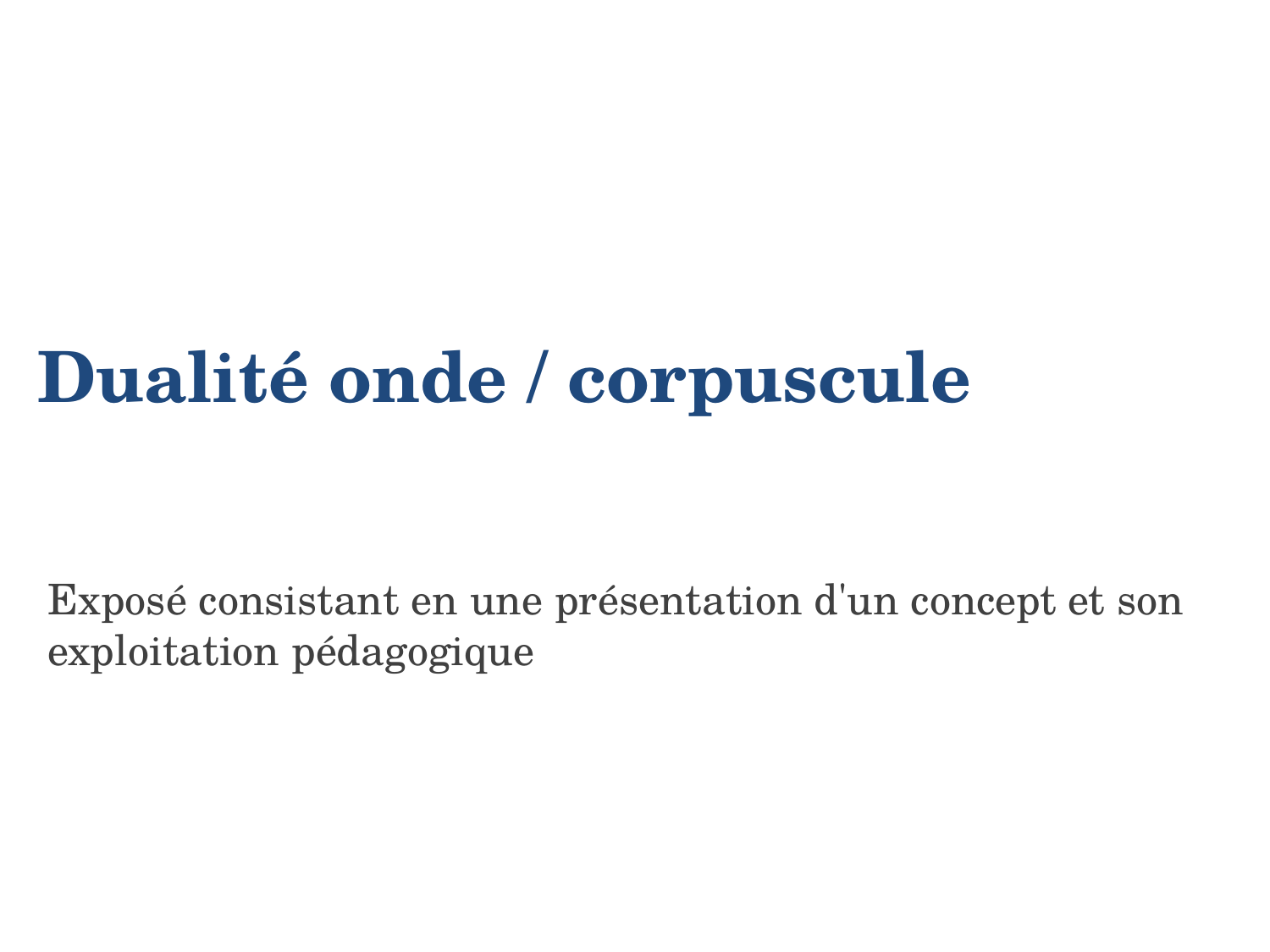

# Dualité onde / corpuscule
Exposé consistant en une présentation d'un concept et son exploitation pédagogique